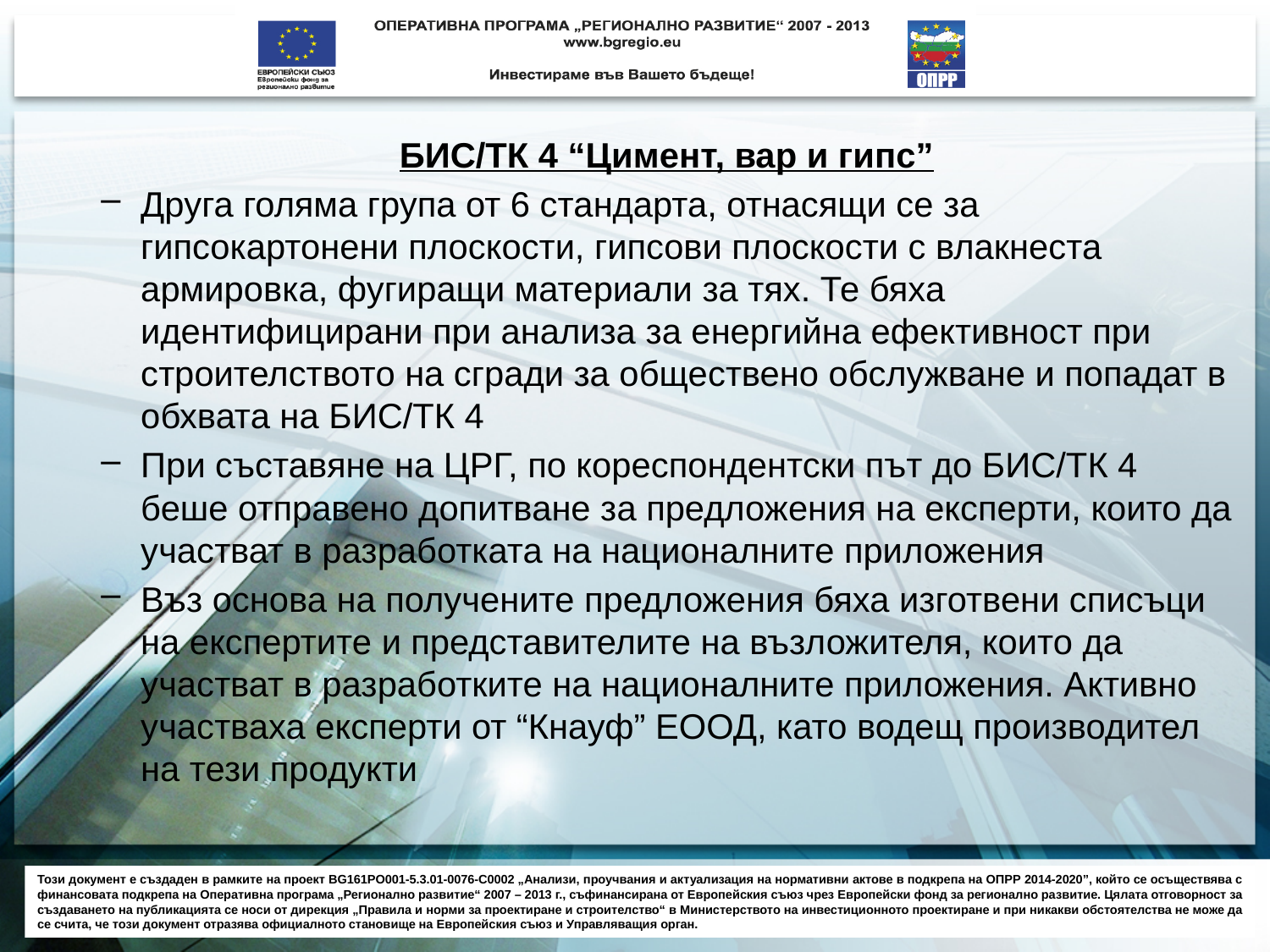

БИС/ТК 4 “Цимент, вар и гипс”
Друга голяма група от 6 стандарта, отнасящи се за гипсокартонени плоскости, гипсови плоскости с влакнеста армировка, фугиращи материали за тях. Те бяха идентифицирани при анализа за енергийна ефективност при строителството на сгради за обществено обслужване и попадат в обхвата на БИС/ТК 4
При съставяне на ЦРГ, по кореспондентски път до БИС/ТК 4 беше отправено допитване за предложения на експерти, които да участват в разработката на националните приложения
Въз основа на получените предложения бяха изготвени списъци на експертите и представителите на възложителя, които да участват в разработките на националните приложения. Активно участваха експерти от “Кнауф” ЕООД, като водещ производител на тези продукти